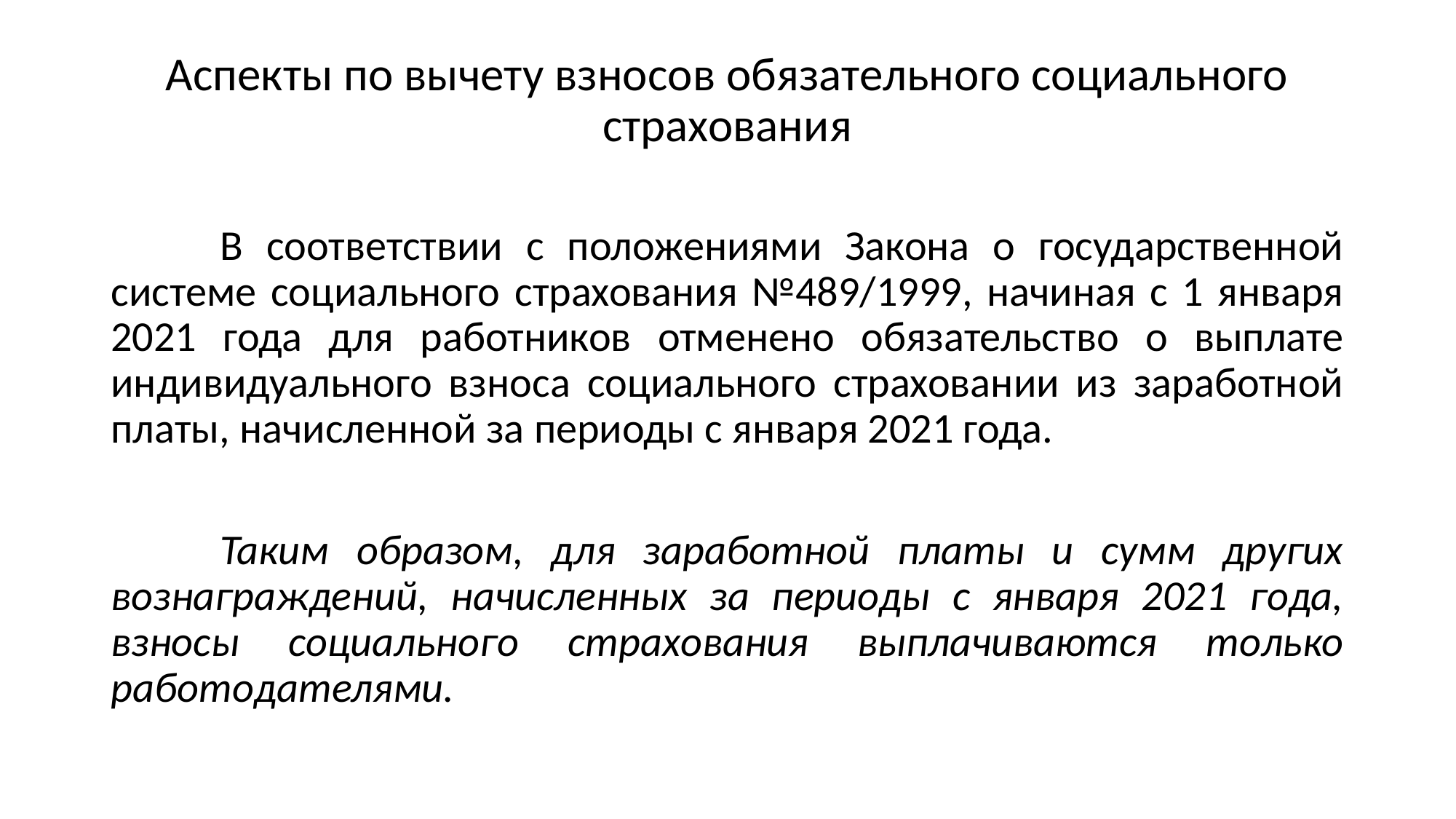

# Аспекты по вычету взносов обязательного социального страхования
	В соответствии с положениями Закона о государственной системе социального страхования №489/1999, начиная с 1 января 2021 года для работников отменено обязательство о выплате индивидуального взноса социального страховании из заработной платы, начисленной за периоды с января 2021 года.

	Таким образом, для заработной платы и сумм других вознаграждений, начисленных за периоды с января 2021 года, взносы социального страхования выплачиваются только работодателями.